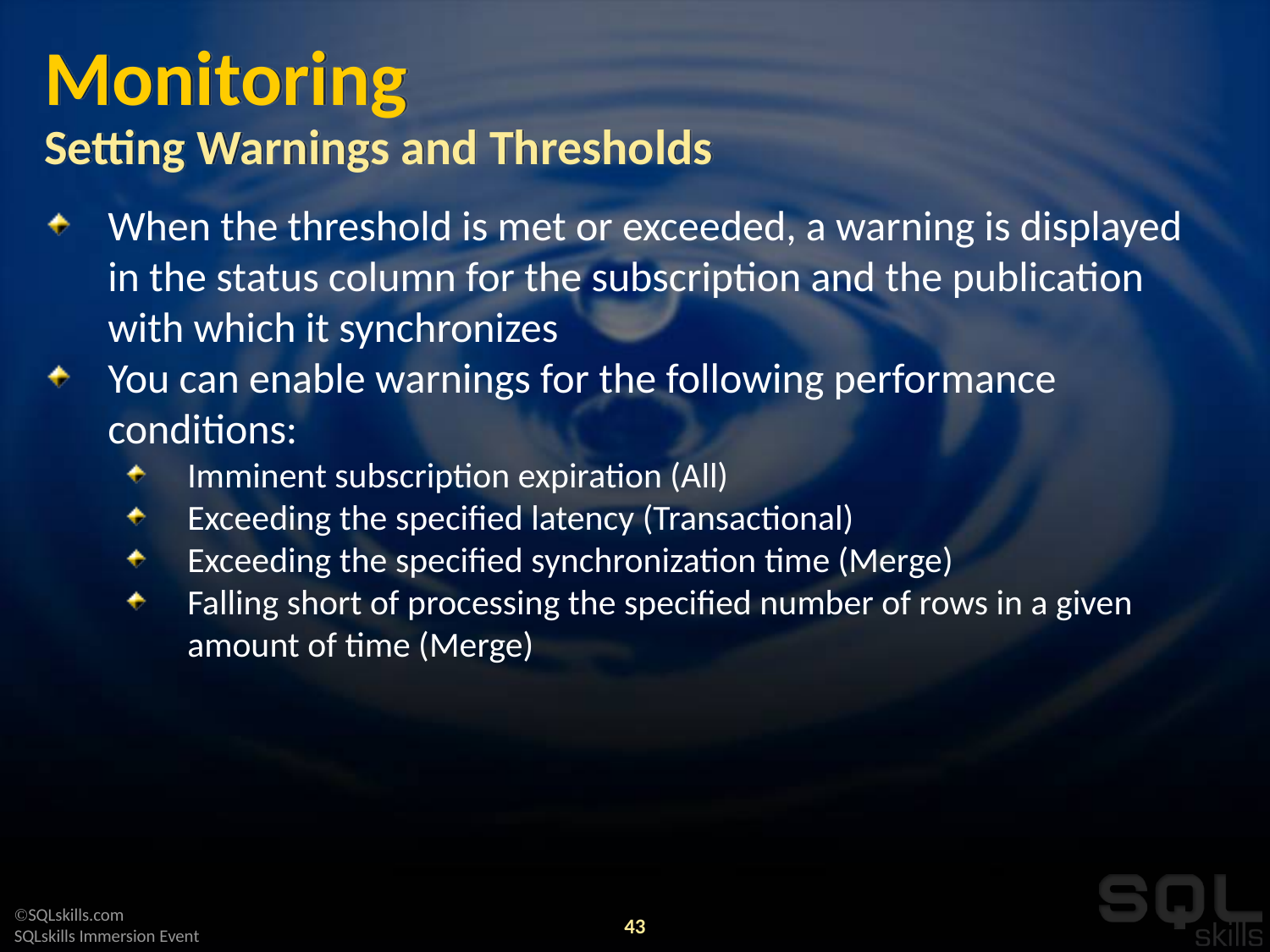

# Monitoring Setting Warnings and Thresholds
When the threshold is met or exceeded, a warning is displayed in the status column for the subscription and the publication with which it synchronizes
You can enable warnings for the following performance conditions:
Imminent subscription expiration (All)
Exceeding the specified latency (Transactional)
Exceeding the specified synchronization time (Merge)
Falling short of processing the specified number of rows in a given amount of time (Merge)
43